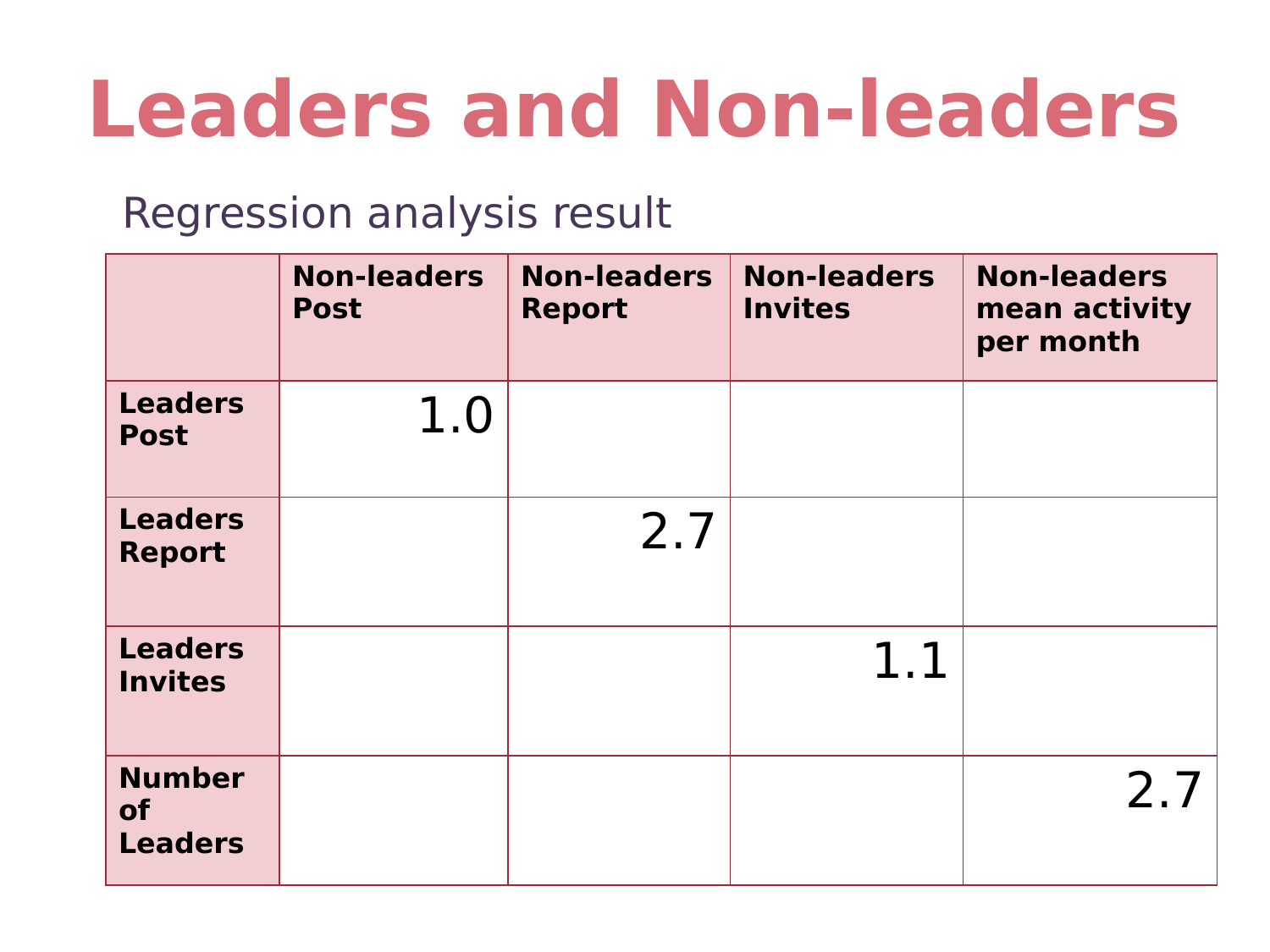

# Leaders and Non-leaders
Regression analysis result
|  | Non-leaders Post | Non-leaders Report | Non-leaders Invites | Non-leaders mean activity per month |
| --- | --- | --- | --- | --- |
| Leaders Post | 1.0 |  |  |  |
| Leaders Report |  | 2.7 |  |  |
| Leaders Invites |  |  | 1.1 |  |
| Number of Leaders |  |  |  | 2.7 |